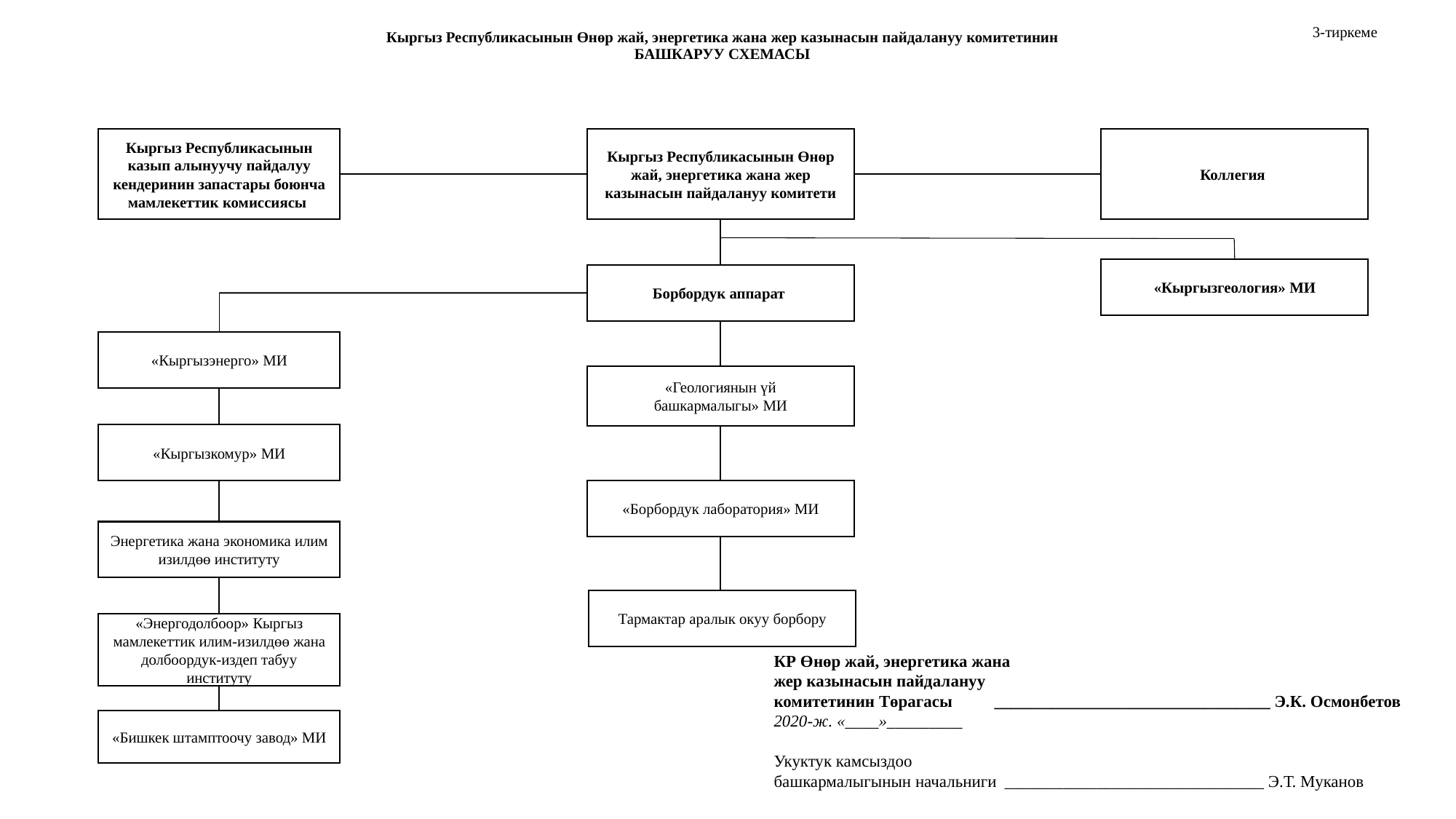

3-тиркеме
Кыргыз Республикасынын Өнөр жай, энергетика жана жер казынасын пайдалануу комитетинин
БАШКАРУУ СХЕМАСЫ

Кыргыз Республикасынын казып алынуучу пайдалуу кендеринин запастары боюнча мамлекеттик комиссиясы
Кыргыз Республикасынын Өнөр жай, энергетика жана жер казынасын пайдалануу комитети
Коллегия
«Кыргызгеология» МИ
Борбордук аппарат
«Кыргызэнерго» МИ
«Геологиянын үй
 башкармалыгы» МИ
«Кыргызкомур» МИ
«Борбордук лаборатория» МИ
Энергетика жана экономика илим изилдөө институту
Тармактар аралык окуу борбору
«Энергодолбоор» Кыргыз мамлекеттик илим-изилдөө жана долбоордук-издеп табуу институту
КР Өнөр жай, энергетика жана
жер казынасын пайдалануу
комитетинин Төрагасы          _________________________________ Э.К. Осмонбетов
2020-ж. «____»_________

Укуктук камсыздоо
башкармалыгынын начальниги  _______________________________ Э.Т. Муканов
«Бишкек штамптоочу завод» МИ